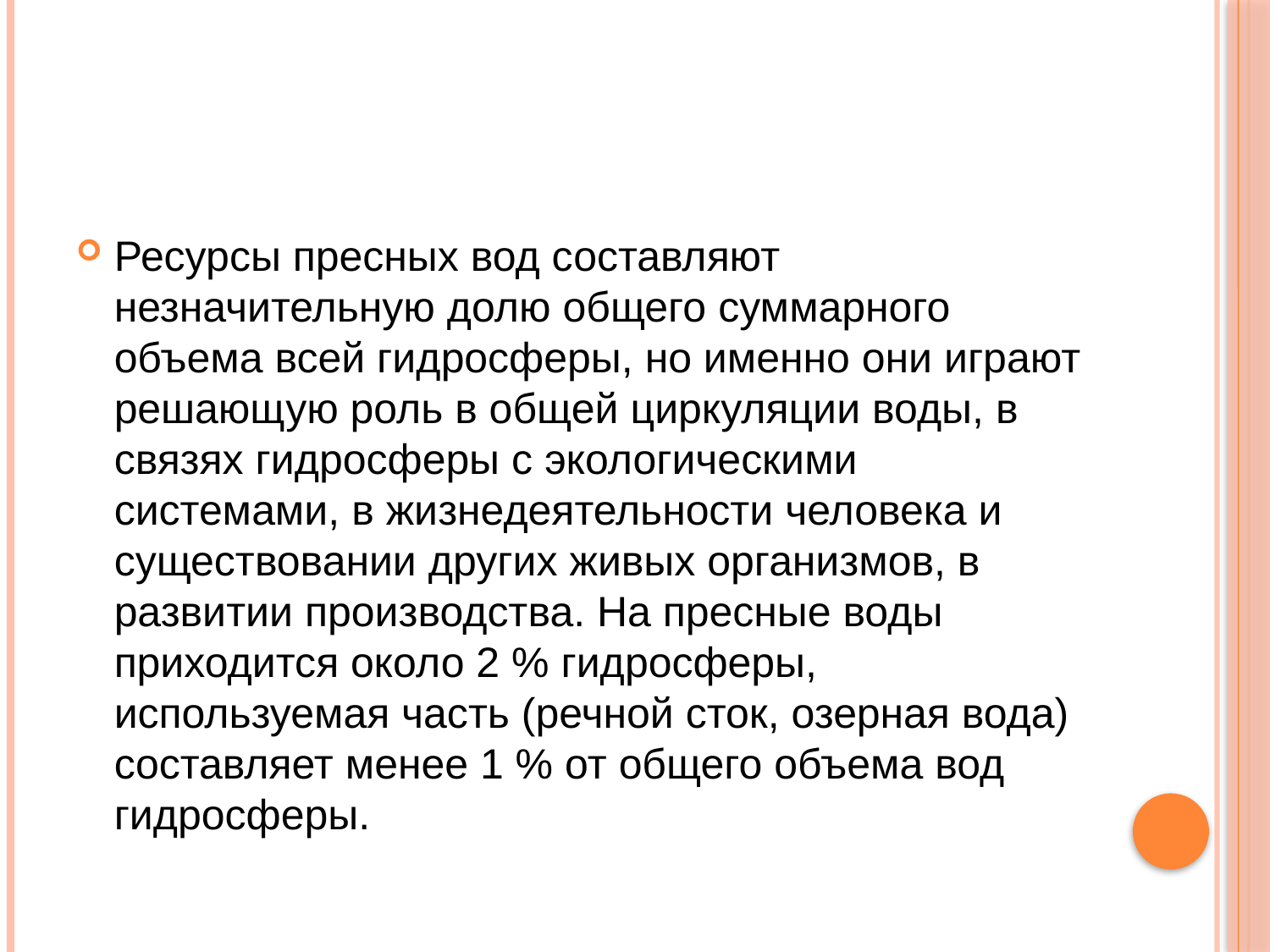

#
Ресурсы пресных вод составляют незначительную долю общего суммарного объема всей гидросферы, но именно они играют решающую роль в общей циркуляции воды, в связях гидросферы с экологическими системами, в жизнедеятельности человека и существовании других живых организмов, в развитии производства. На пресные воды приходится около 2 % гидросферы, используемая часть (речной сток, озерная вода) составляет менее 1 % от общего объема вод гидросферы.